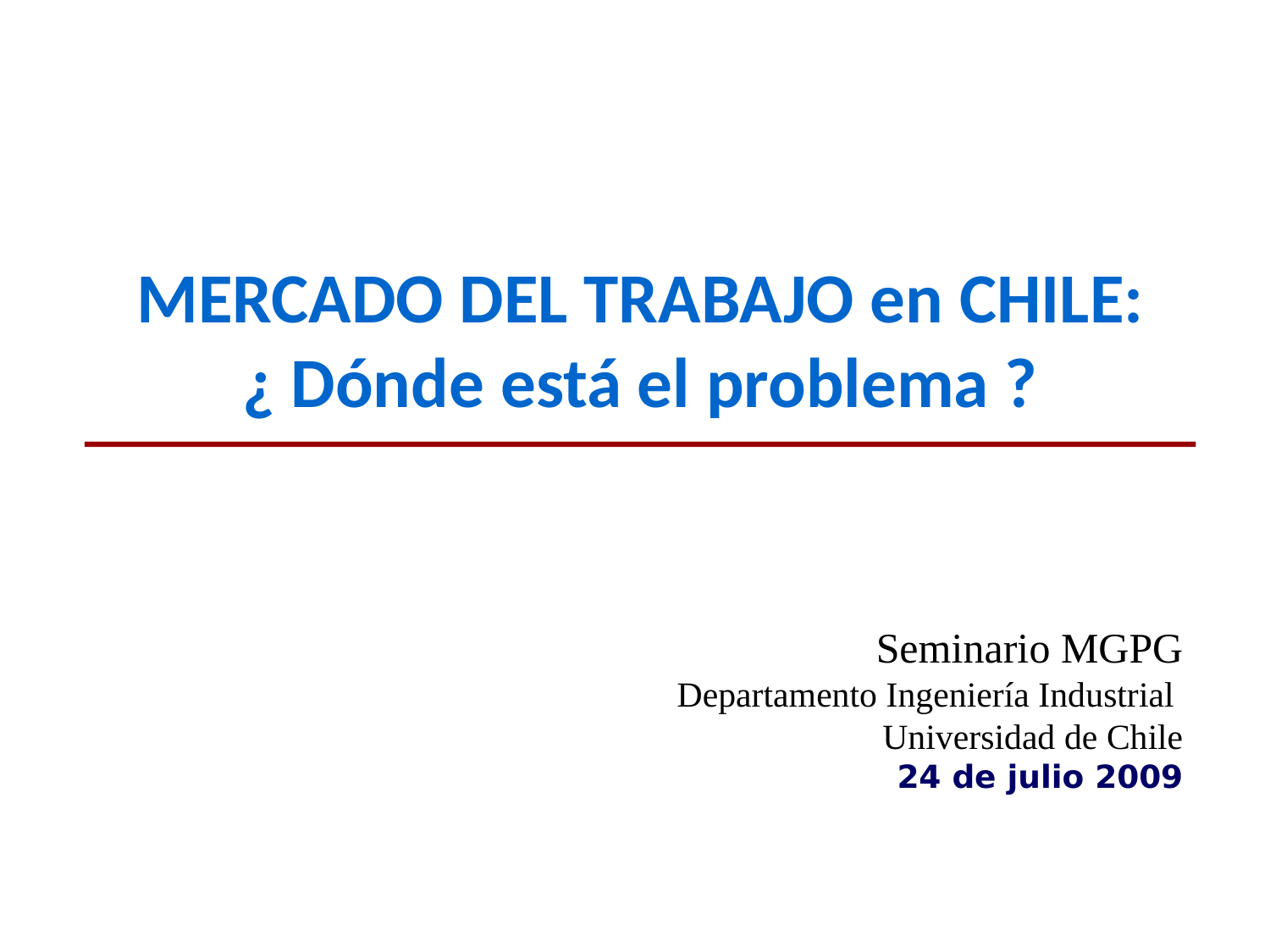

MERCADO DEL TRABAJO en CHILE:
¿ Dónde está el problema ?

Seminario MGPG
Departamento Ingeniería Industrial
Universidad de Chile
24 de julio 2009